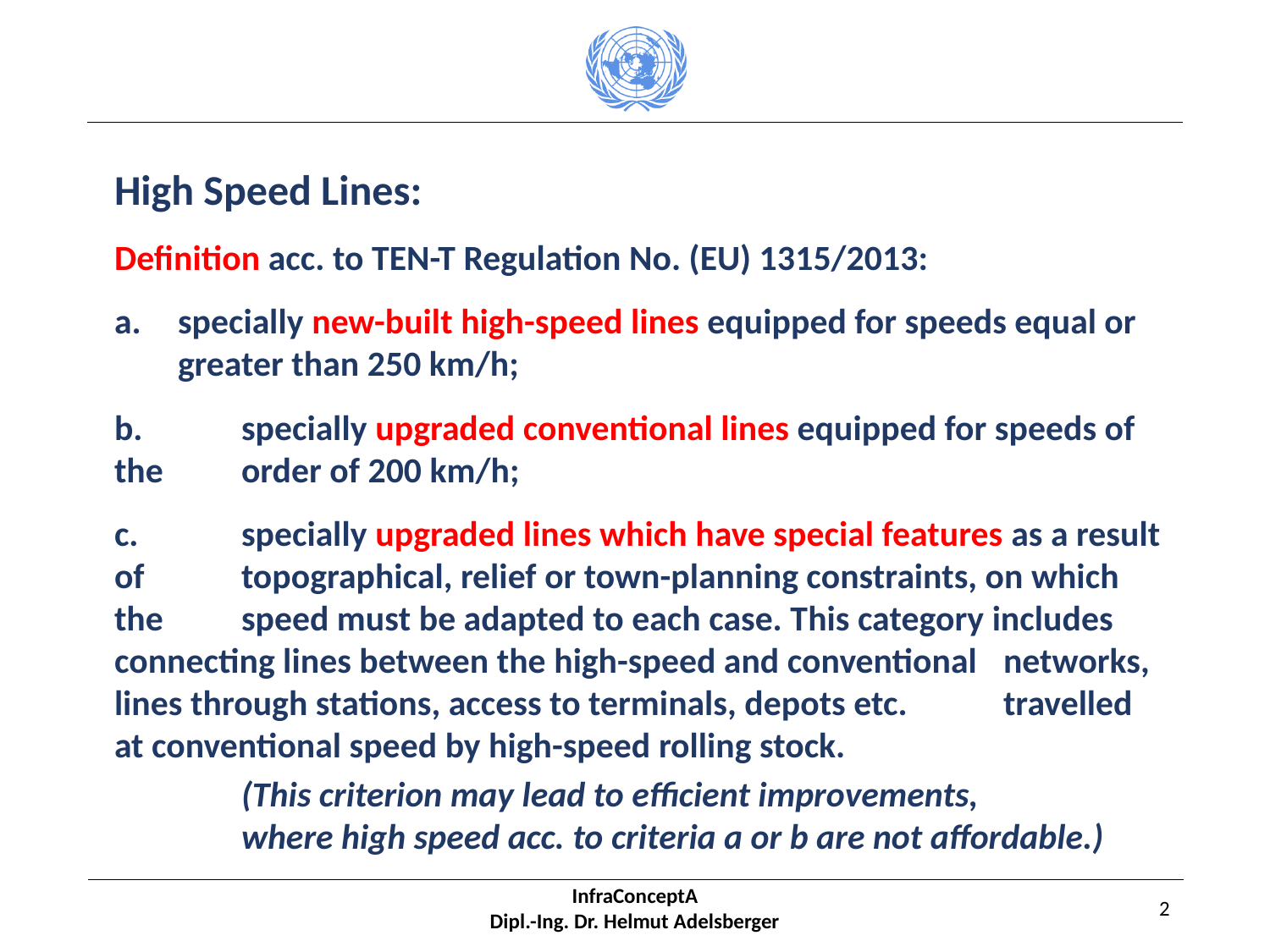

High Speed Lines:

Definition acc. to TEN-T Regulation No. (EU) 1315/2013:

specially new-built high-speed lines equipped for speeds equal or greater than 250 km/h;

b.	specially upgraded conventional lines equipped for speeds of the 	order of 200 km/h;

c.	specially upgraded lines which have special features as a result of 	topographical, relief or town-planning constraints, on which the 	speed must be adapted to each case. This category includes 	connecting lines between the high-speed and conventional 	networks, lines through stations, access to terminals, depots etc. 	travelled at conventional speed by high-speed rolling stock.
	(This criterion may lead to efficient improvements,
	where high speed acc. to criteria a or b are not affordable.)
InfraConceptA
Dipl.-Ing. Dr. Helmut Adelsberger
2